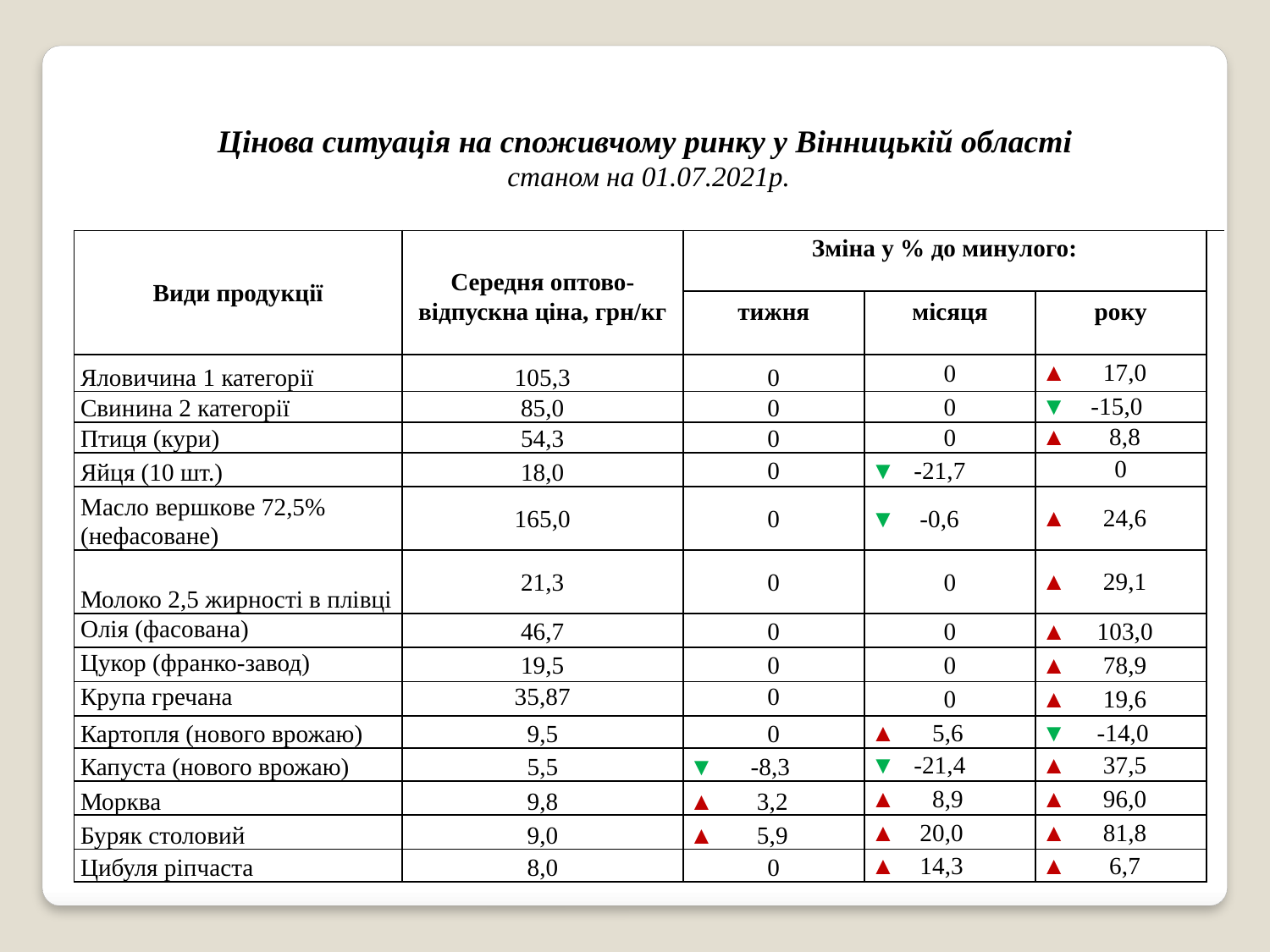

| Цінова ситуація на споживчому ринку у Вінницькій області станом на 01.07.2021р. |  |  |  |  |  |
| --- | --- | --- | --- | --- | --- |
| Види продукції | Середня оптово-відпускна ціна, грн/кг | Зміна у % до минулого: |  |  |  |
|  |  | тижня | місяця | року |  |
| Яловичина 1 категорії | 105,3 | 0 | 0 | ▲ 17,0 |  |
| Свинина 2 категорії | 85,0 | 0 | 0 | ▼ -15,0 |  |
| Птиця (кури) | 54,3 | 0 | 0 | ▲ 8,8 |  |
| Яйця (10 шт.) | 18,0 | 0 | ▼ -21,7 | 0 |  |
| Масло вершкове 72,5% (нефасоване) | 165,0 | 0 | ▼ -0,6 | ▲ 24,6 |  |
| Молоко 2,5 жирності в плівці | 21,3 | 0 | 0 | ▲ 29,1 |  |
| Олія (фасована) | 46,7 | 0 | 0 | ▲ 103,0 |  |
| Цукор (франко-завод) | 19,5 | 0 | 0 | ▲ 78,9 |  |
| Крупа гречана | 35,87 | 0 | 0 | ▲ 19,6 |  |
| Картопля (нового врожаю) | 9,5 | 0 | ▲ 5,6 | ▼ -14,0 |  |
| Капуста (нового врожаю) | 5,5 | ▼ -8,3 | ▼ -21,4 | ▲ 37,5 |  |
| Морква | 9,8 | ▲ 3,2 | ▲ 8,9 | ▲ 96,0 |  |
| Буряк столовий | 9,0 | ▲ 5,9 | ▲ 20,0 | ▲ 81,8 |  |
| Цибуля ріпчаста | 8,0 | 0 | ▲ 14,3 | ▲ 6,7 |  |